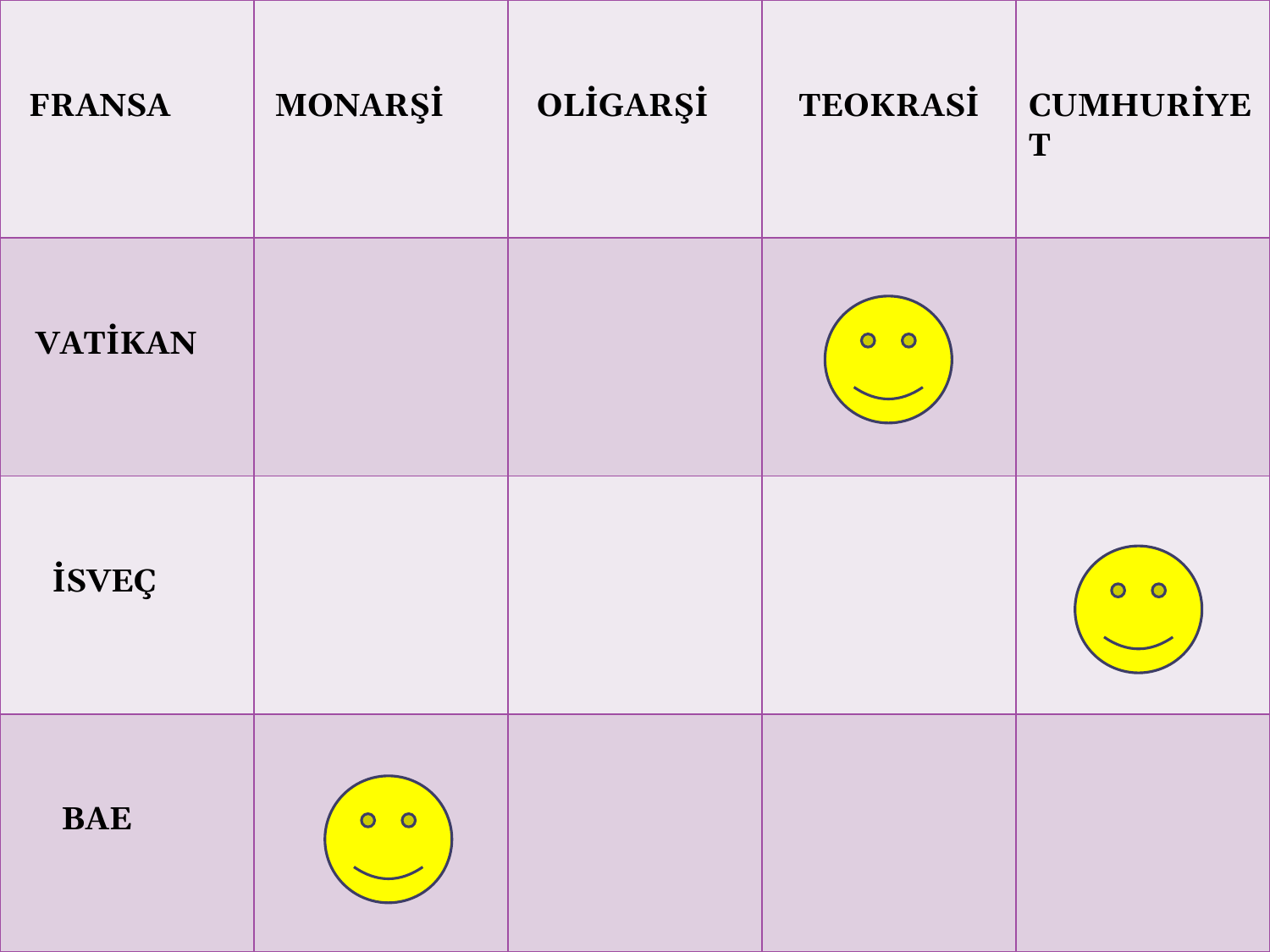

| FRANSA | MONARŞİ | OLİGARŞİ | TEOKRASİ | CUMHURİYET |
| --- | --- | --- | --- | --- |
| VATİKAN |  |  |  |  |
| İSVEÇ |  |  |  |  |
| BAE |  |  |  |  |